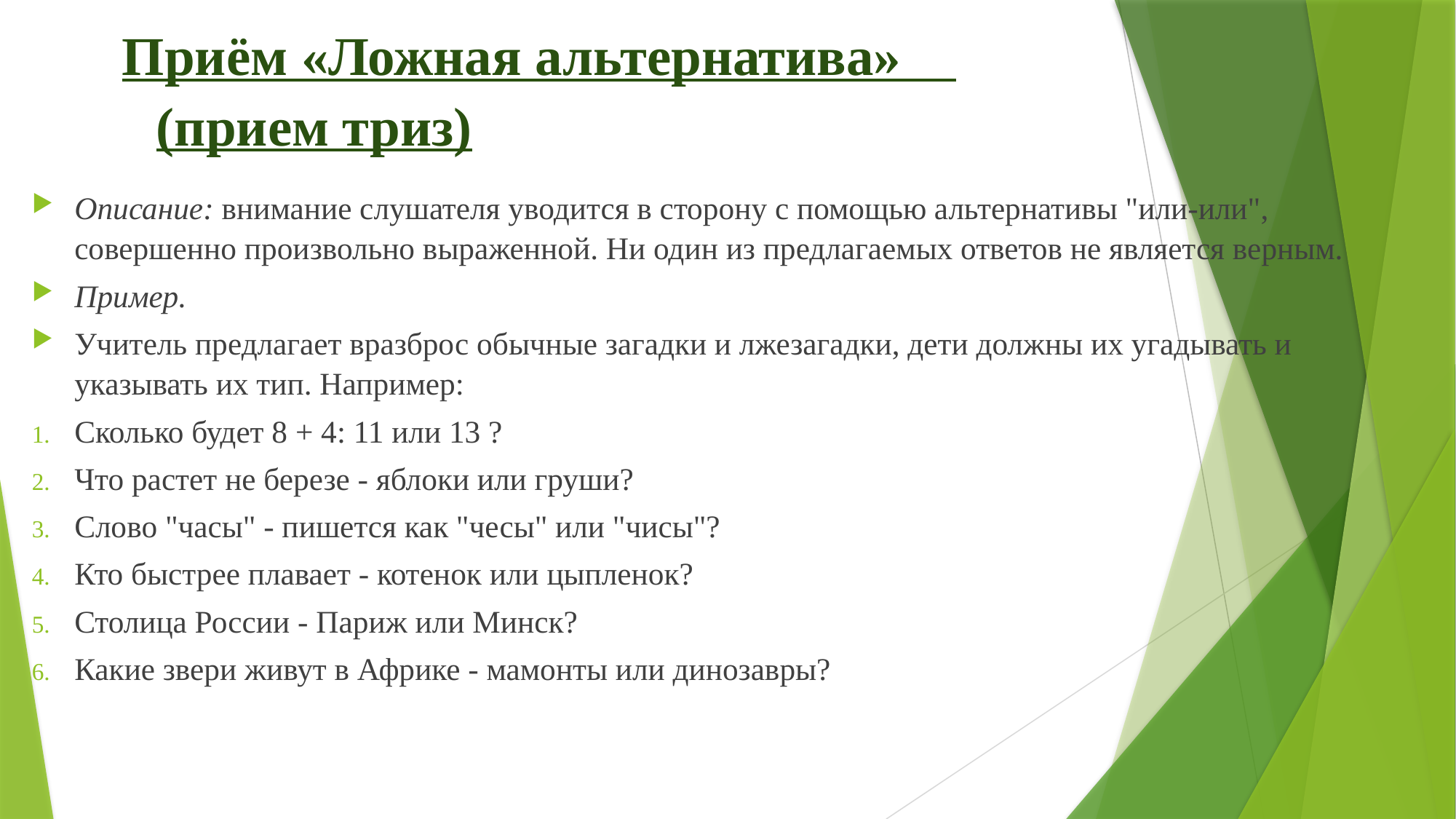

# Приём «Ложная альтернатива»     (прием триз)

Описание: внимание слушателя уводится в сторону с помощью альтернативы "или-или", совершенно произвольно выраженной. Ни один из предлагаемых ответов не является верным.
Пример.
Учитель предлагает вразброс обычные загадки и лжезагадки, дети должны их угадывать и указывать их тип. Например:
Сколько будет 8 + 4: 11 или 13 ?
Что растет не березе - яблоки или груши?
Слово "часы" - пишется как "чесы" или "чисы"?
Кто быстрее плавает - котенок или цыпленок?
Столица России - Париж или Минск?
Какие звери живут в Африке - мамонты или динозавры?